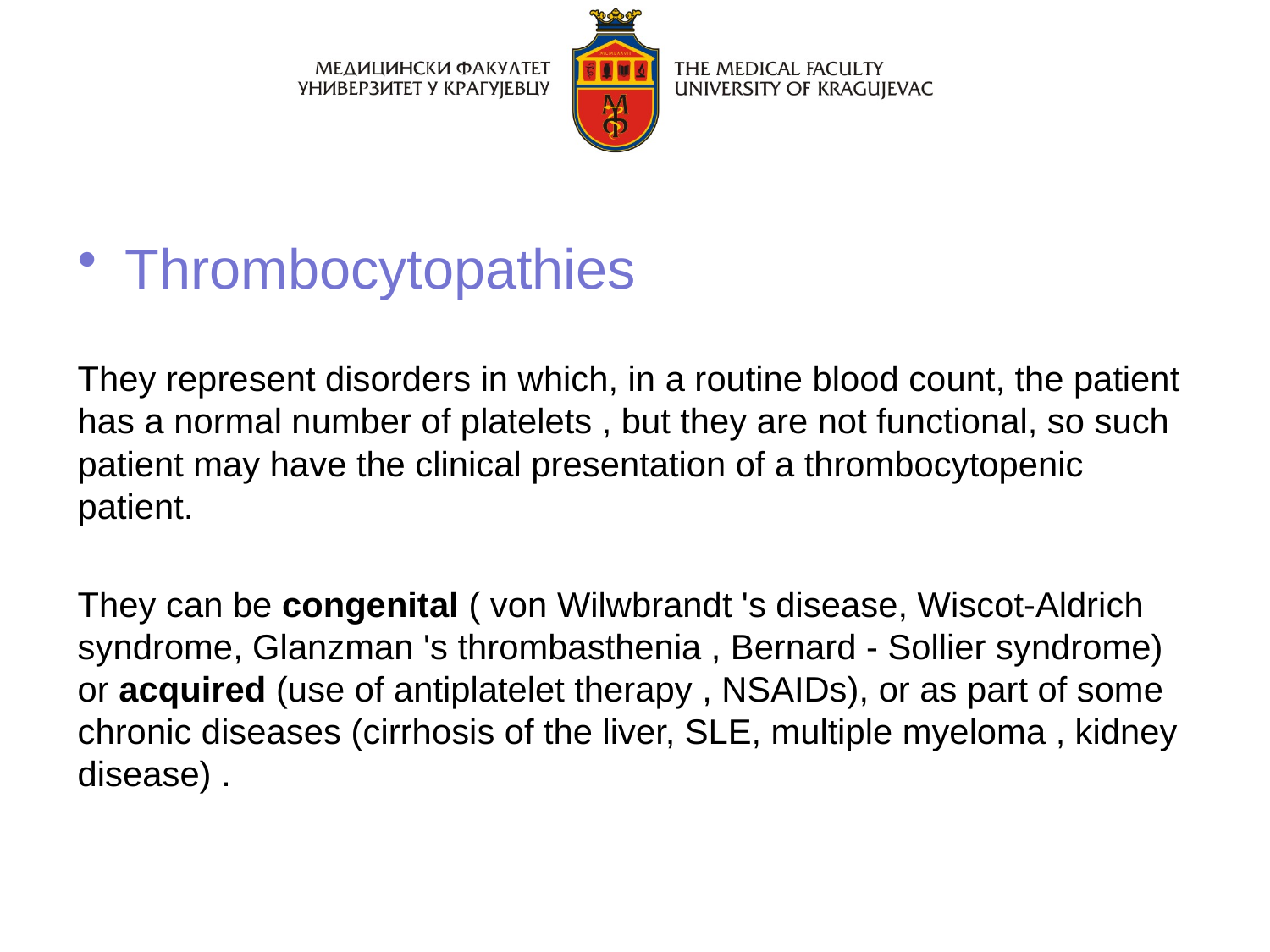

Thrombocytopathies

They represent disorders in which, in a routine blood count, the patient has a normal number of platelets , but they are not functional, so such  patient may have the clinical presentation of a thrombocytopenic patient.

They can be congenital ( von Wilwbrandt 's disease, Wiscot-Aldrich syndrome, Glanzman 's thrombasthenia , Bernard - Sollier syndrome) or acquired (use of antiplatelet therapy , NSAIDs), or as part of some chronic diseases (cirrhosis of the liver, SLE, multiple myeloma , kidney disease) .